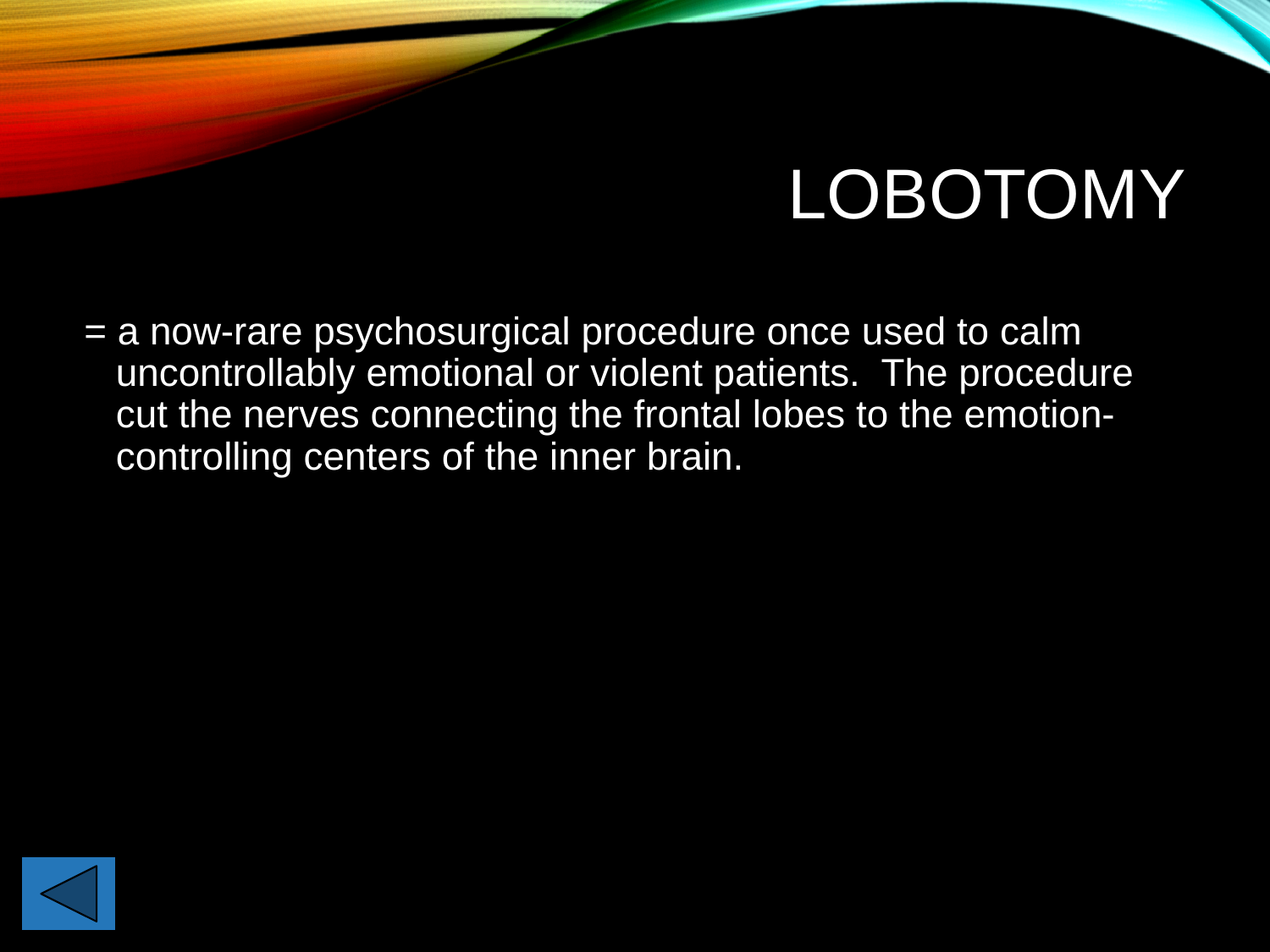

# Lobotomy
= a now-rare psychosurgical procedure once used to calm uncontrollably emotional or violent patients.  The procedure cut the nerves connecting the frontal lobes to the emotion-controlling centers of the inner brain.